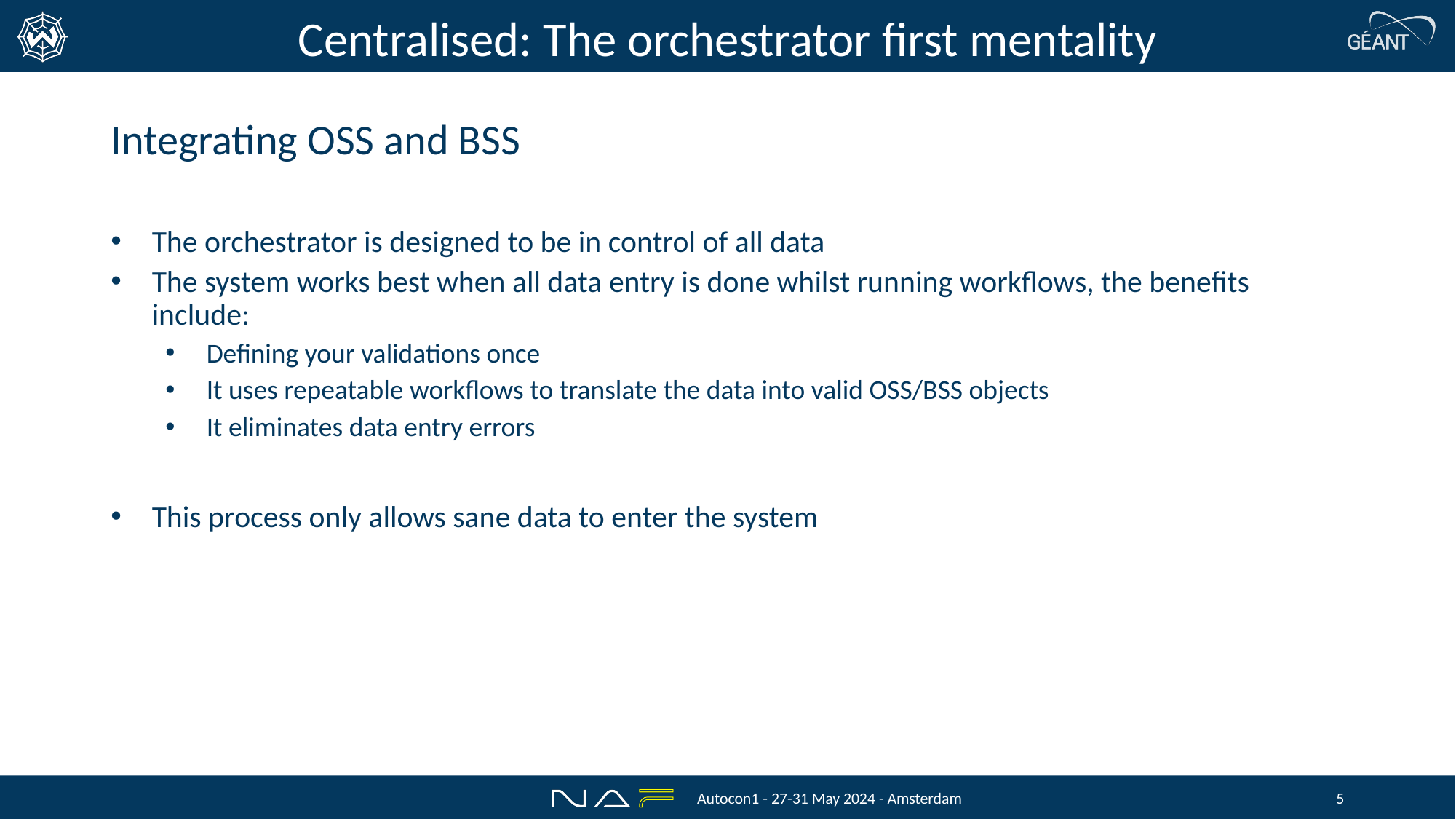

# Centralised: The orchestrator first mentality
Integrating OSS and BSS

The orchestrator is designed to be in control of all data
The system works best when all data entry is done whilst running workflows, the benefits include:
Defining your validations once
It uses repeatable workflows to translate the data into valid OSS/BSS objects
It eliminates data entry errors

This process only allows sane data to enter the system

Autocon1 - 27-31 May 2024 - Amsterdam
5